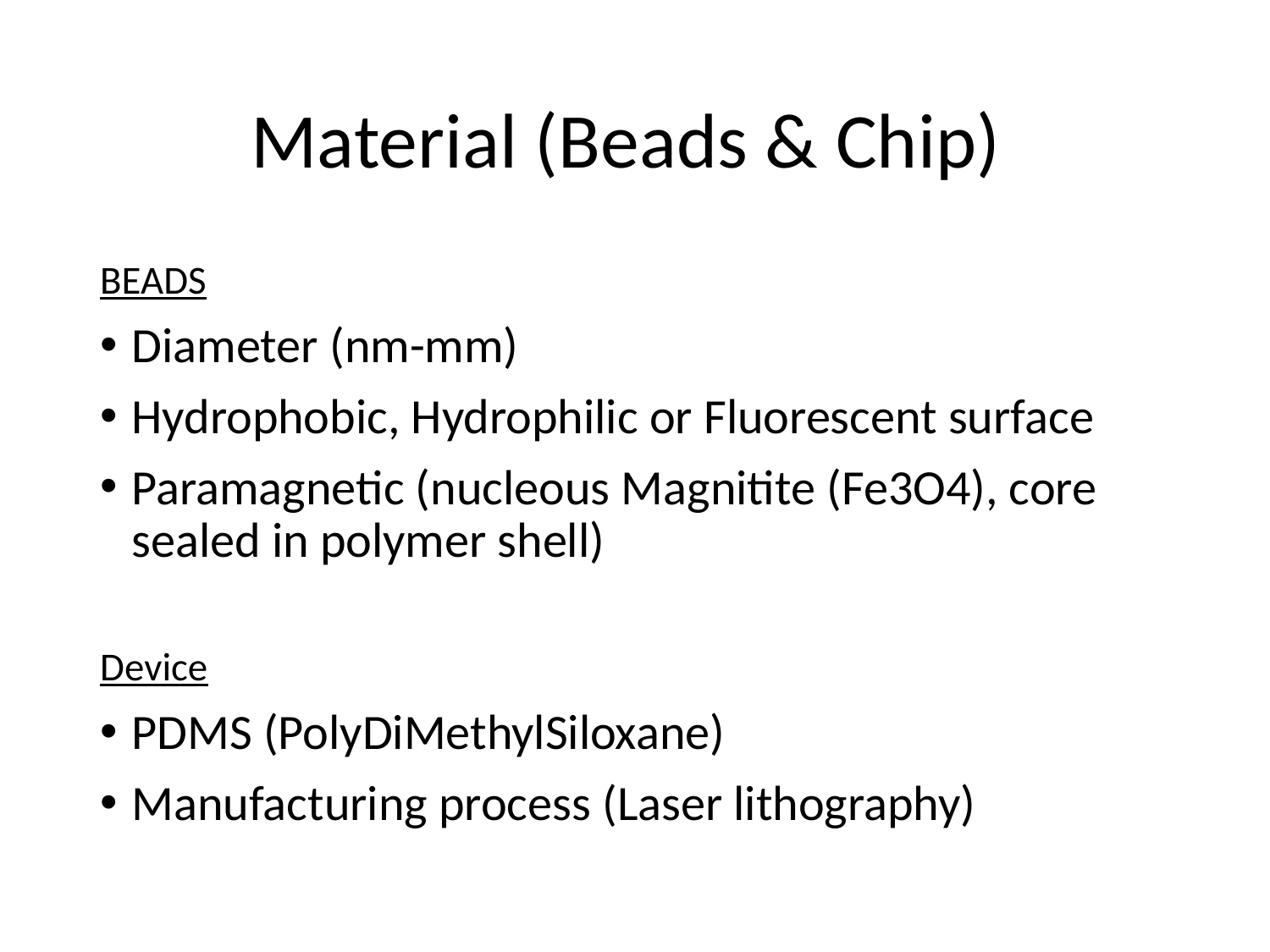

# Material (Beads & Chip)
BEADS
Diameter (nm-mm)
Hydrophobic, Hydrophilic or Fluorescent surface
Paramagnetic (nucleous Magnitite (Fe3O4), core sealed in polymer shell)

Device
PDMS (PolyDiMethylSiloxane)
Manufacturing process (Laser lithography)